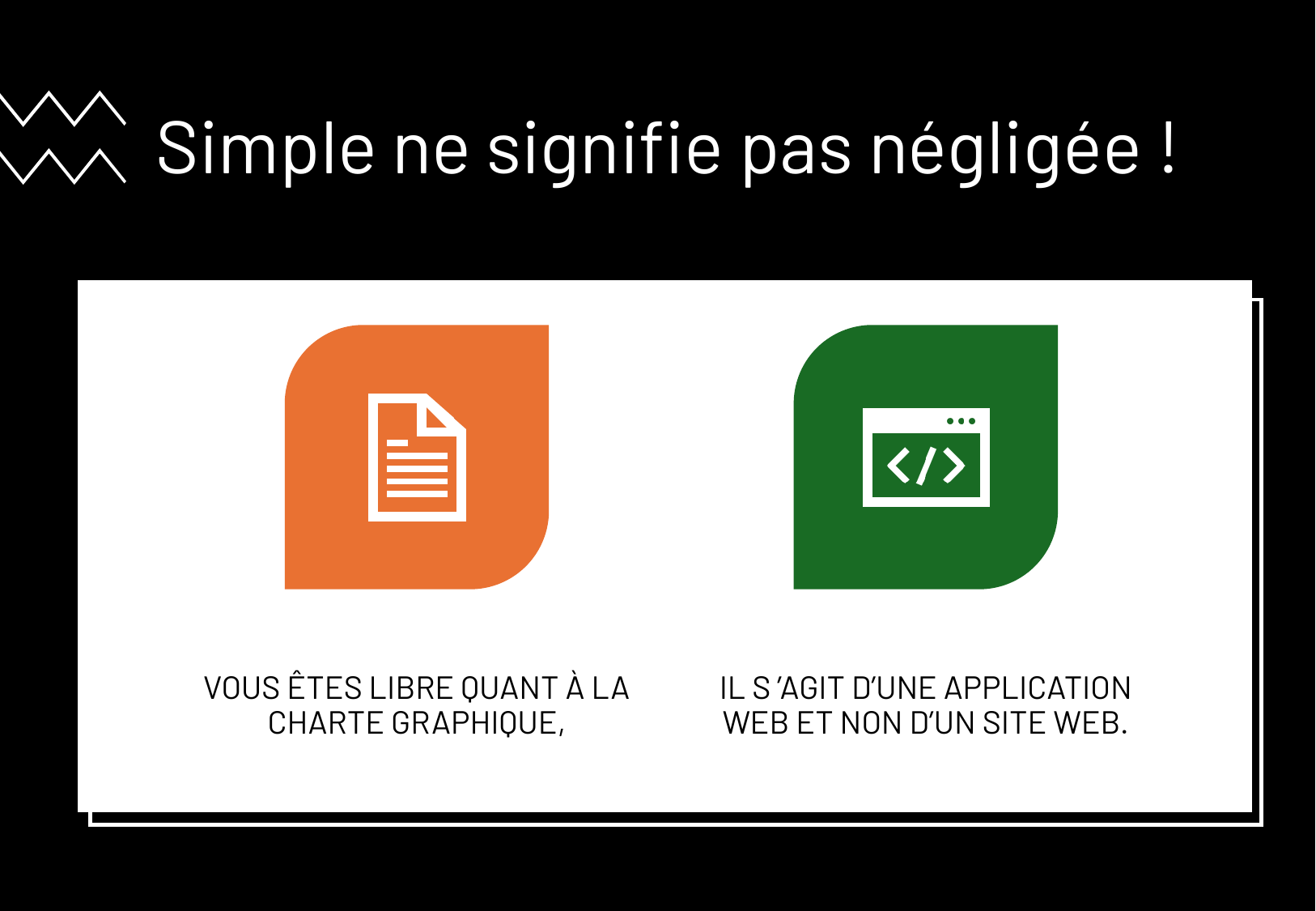

# Simple ne signifie pas négligée !

Vous êtes libre quant à la charte graphique,
Il s ’agit d’une application web et non d’un site web.
Exercice d'analyse et de développement
12